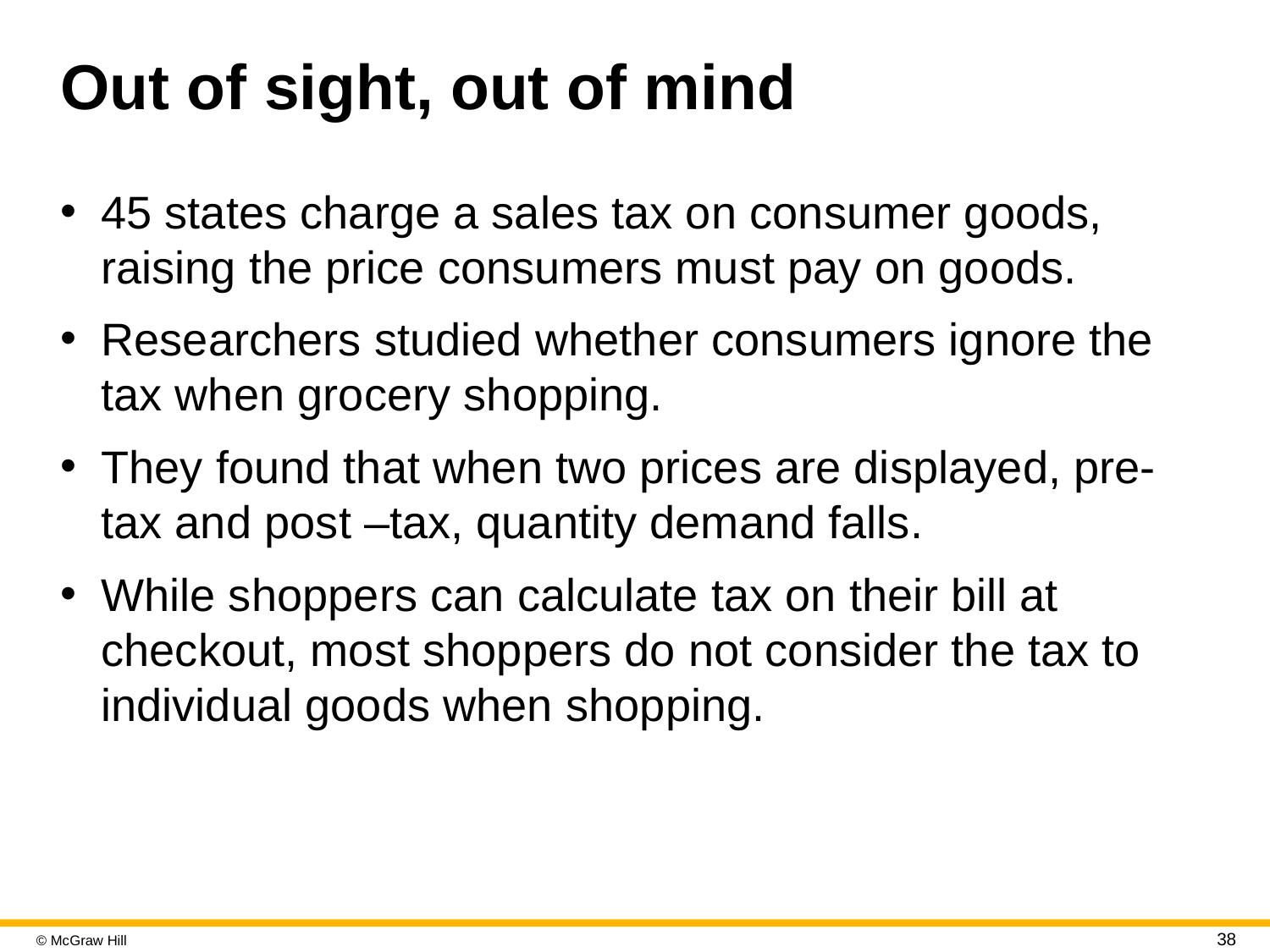

# Out of sight, out of mind
45 states charge a sales tax on consumer goods, raising the price consumers must pay on goods.
Researchers studied whether consumers ignore the tax when grocery shopping.
They found that when two prices are displayed, pre-tax and post –tax, quantity demand falls.
While shoppers can calculate tax on their bill at checkout, most shoppers do not consider the tax to individual goods when shopping.